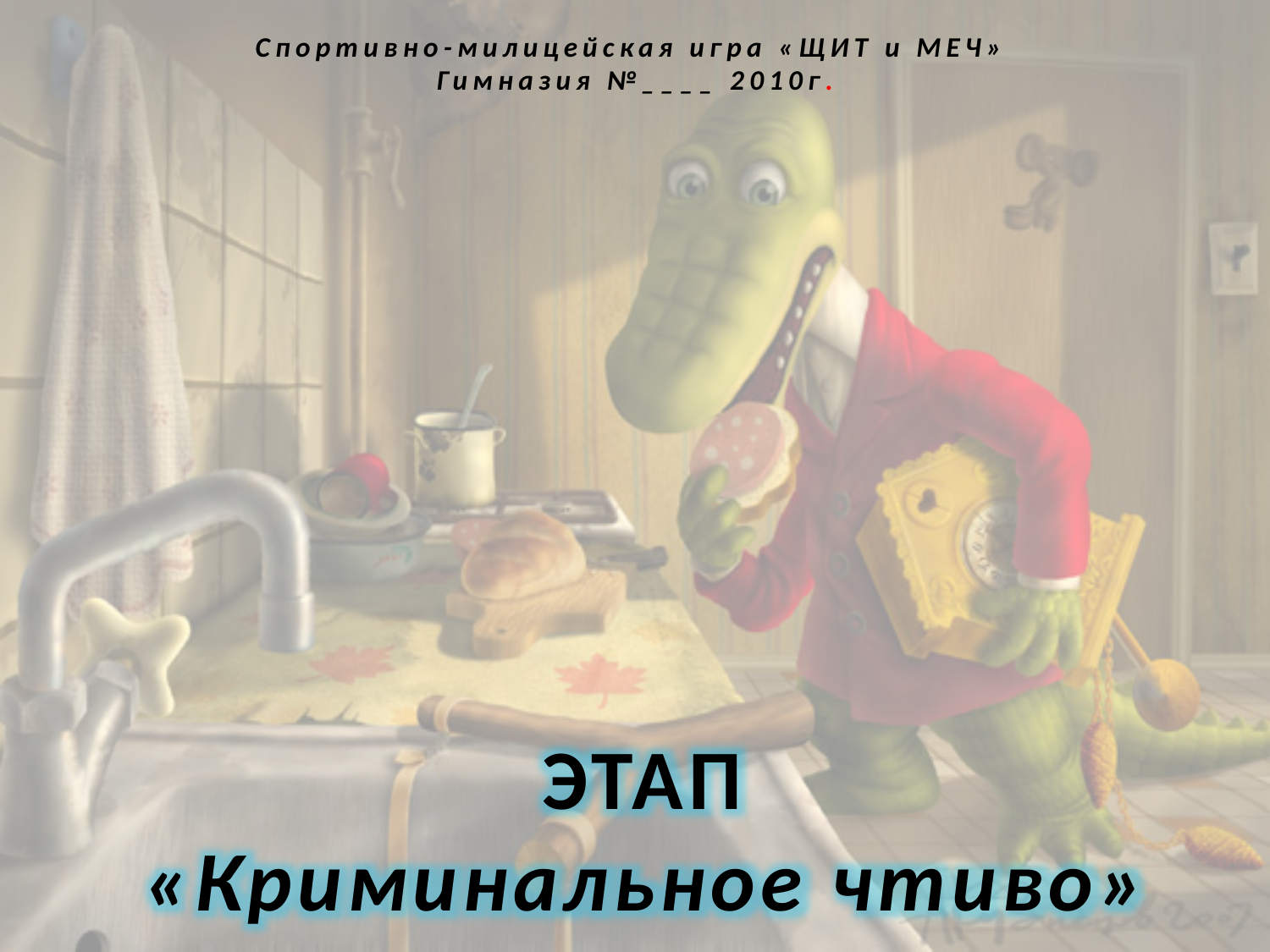

Спортивно-милицейская игра «ЩИТ и МЕЧ»
Гимназия №____ 2010г.
ЭТАП
«Криминальное чтиво»